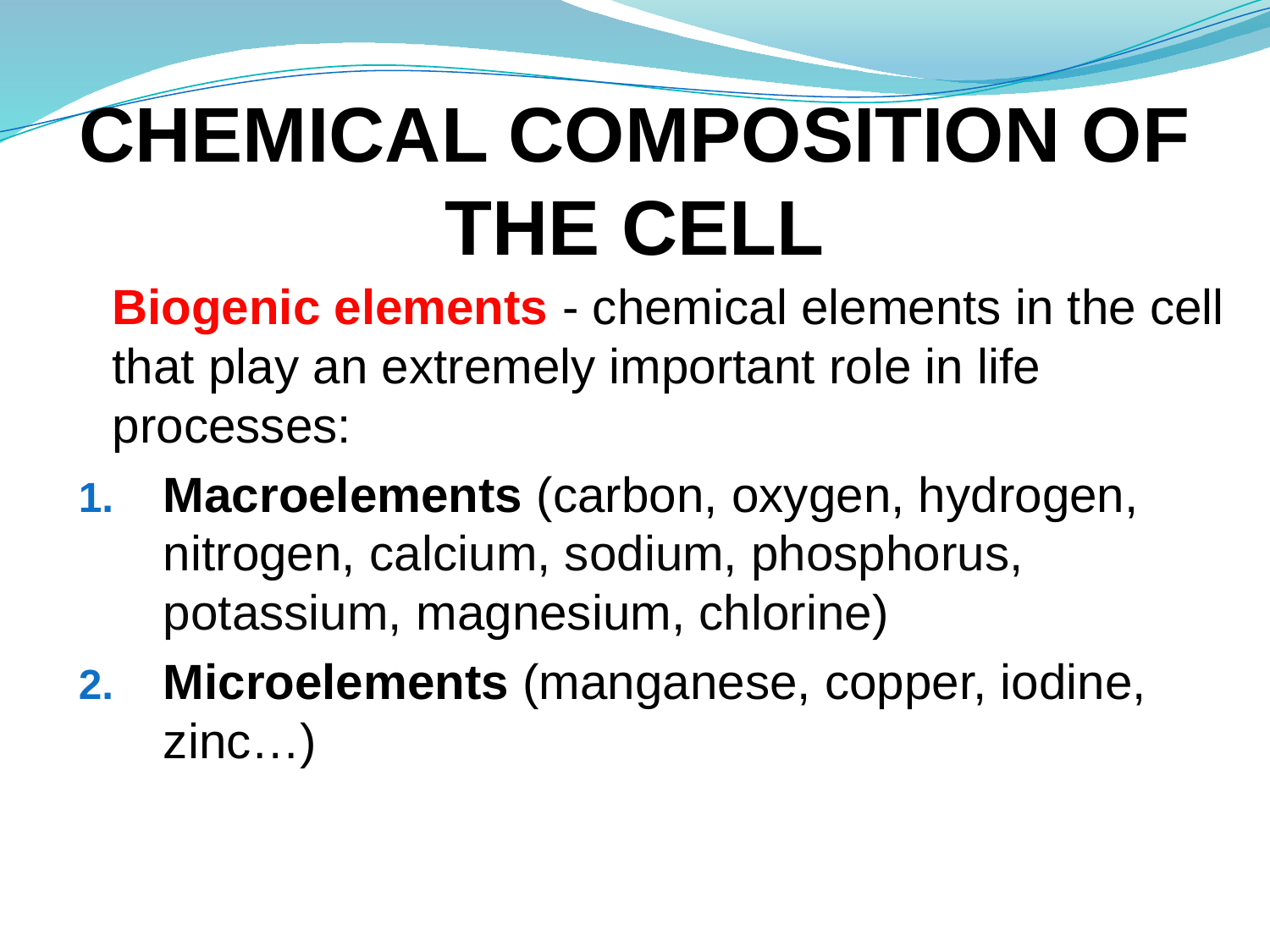

CHEMICAL COMPOSITION OF THE CELL
	Biogenic elements - chemical elements in the cell that play an extremely important role in life processes:
Macroelements (carbon, oxygen, hydrogen, nitrogen, calcium, sodium, phosphorus, potassium, magnesium, chlorine)
Microelements (manganese, copper, iodine, zinc…)